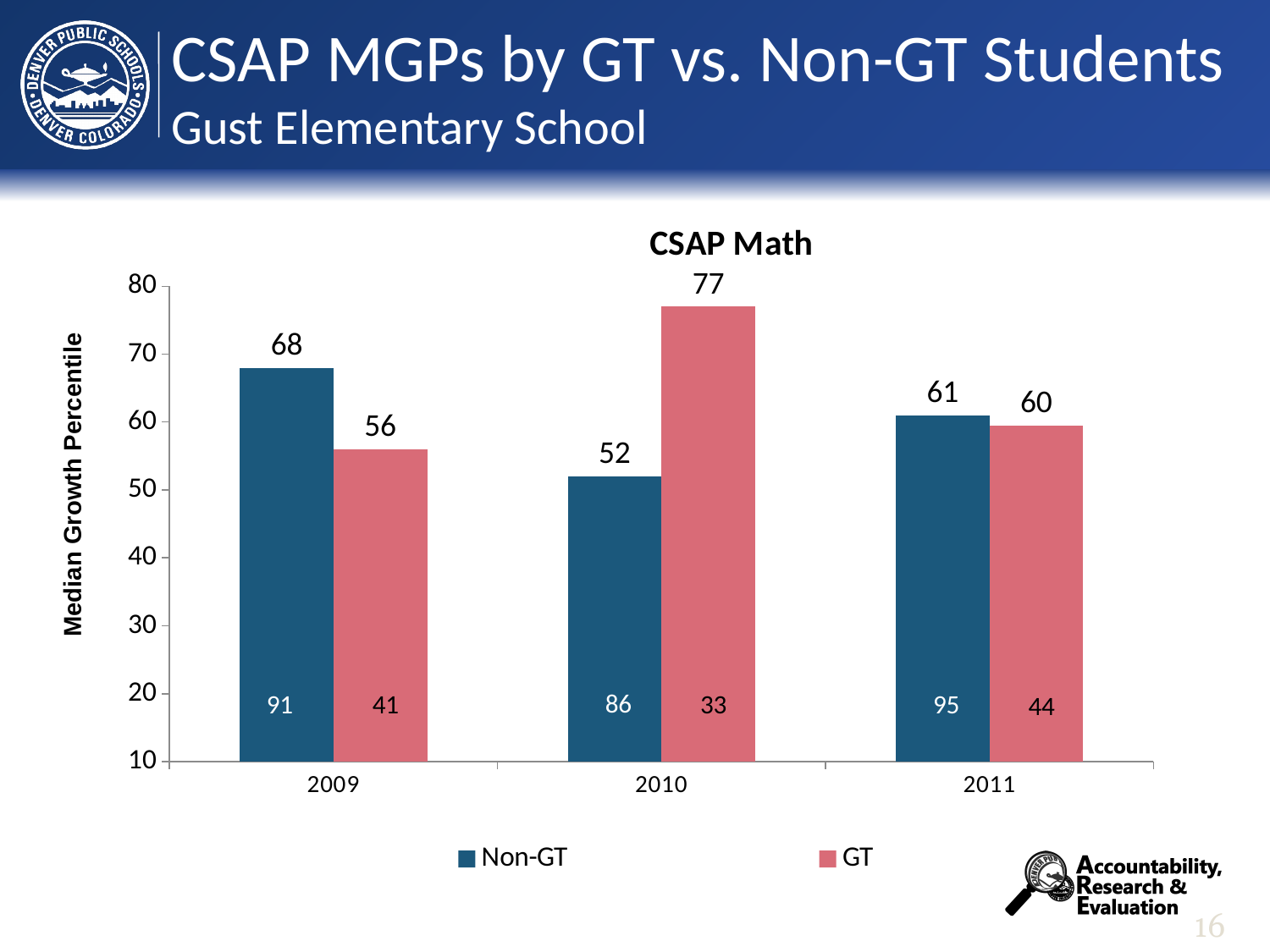

# CSAP MGPs by GT vs. Non-GT Students Gust Elementary School

### Chart

| Category | Non-GT  | GT  |
|---|---|---|
| 2009 | 68.0 | 56.0 |
| 2010 | 52.0 | 77.0 |
| 2011 | 61.0 | 59.5 |
Median Growth Percentile
16